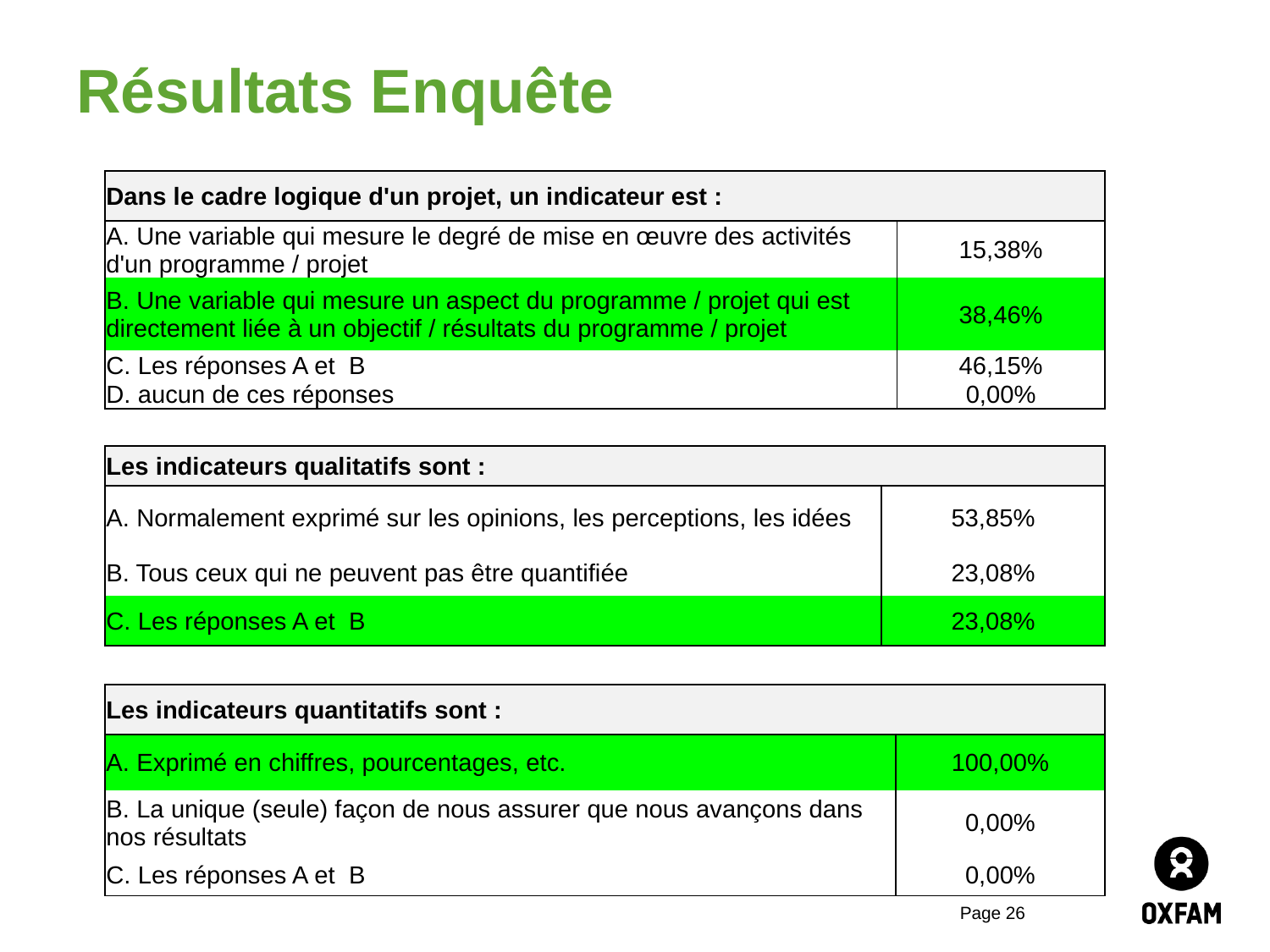

# Résultats Enquête
| Dans le cadre logique d'un projet, un indicateur est : |  |
| --- | --- |
| A. Une variable qui mesure le degré de mise en œuvre des activités d'un programme / projet | 15,38% |
| B. Une variable qui mesure un aspect du programme / projet qui est directement liée à un objectif / résultats du programme / projet | 38,46% |
| C. Les réponses A et B | 46,15% |
| D. aucun de ces réponses | 0,00% |

| Les indicateurs qualitatifs sont : |  |
| --- | --- |
| A. Normalement exprimé sur les opinions, les perceptions, les idées | 53,85% |
| B. Tous ceux qui ne peuvent pas être quantifiée | 23,08% |
| C. Les réponses A et B | 23,08% |
| Les indicateurs quantitatifs sont : |  |
| --- | --- |
| A. Exprimé en chiffres, pourcentages, etc. | 100,00% |
| B. La unique (seule) façon de nous assurer que nous avançons dans nos résultats | 0,00% |
| C. Les réponses A et B | 0,00% |